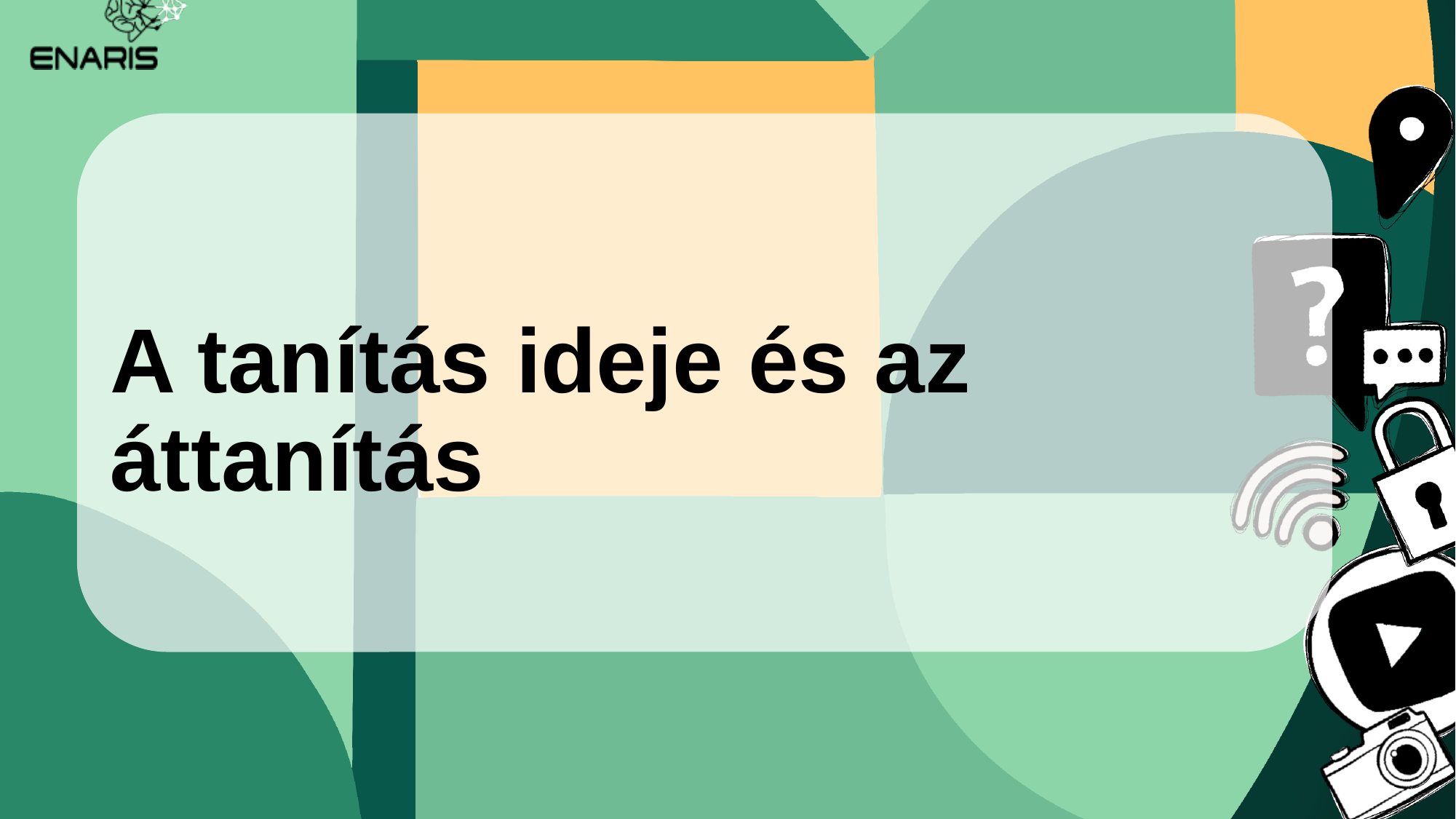

# A tanítás ideje és az áttanítás